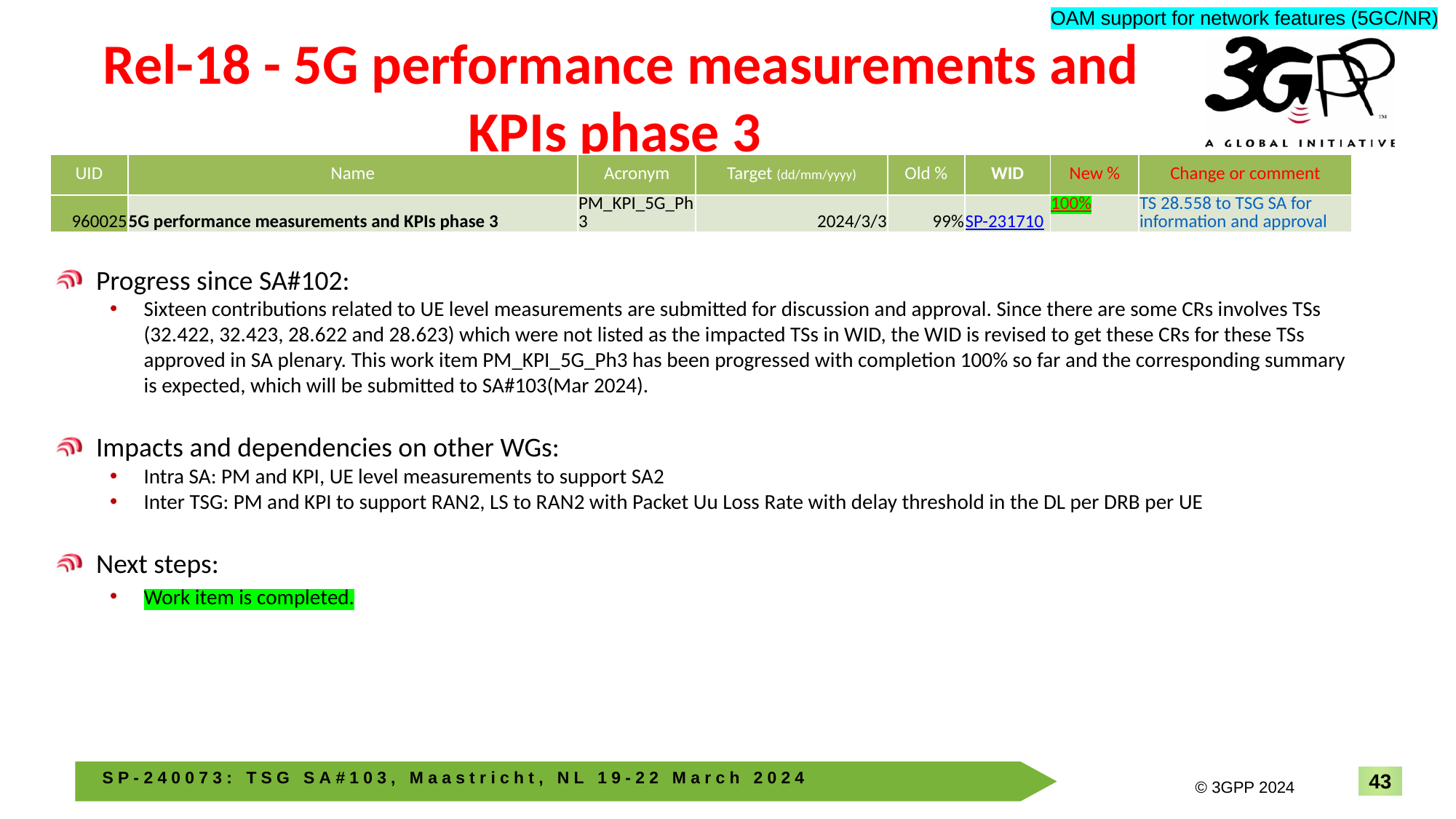

OAM support for network features (5GC/NR)
# Rel-18 - 5G performance measurements and KPIs phase 3
| UID | Name | Acronym | Target (dd/mm/yyyy) | Old % | WID | New % | Change or comment |
| --- | --- | --- | --- | --- | --- | --- | --- |
| 960025 | 5G performance measurements and KPIs phase 3 | PM\_KPI\_5G\_Ph3 | 2024/3/3 | 99% | SP-231710 | 100% | TS 28.558 to TSG SA for information and approval |
Progress since SA#102:
Sixteen contributions related to UE level measurements are submitted for discussion and approval. Since there are some CRs involves TSs (32.422, 32.423, 28.622 and 28.623) which were not listed as the impacted TSs in WID, the WID is revised to get these CRs for these TSs approved in SA plenary. This work item PM_KPI_5G_Ph3 has been progressed with completion 100% so far and the corresponding summary is expected, which will be submitted to SA#103(Mar 2024).

Impacts and dependencies on other WGs:
Intra SA: PM and KPI, UE level measurements to support SA2
Inter TSG: PM and KPI to support RAN2, LS to RAN2 with Packet Uu Loss Rate with delay threshold in the DL per DRB per UE

Next steps:
Work item is completed.